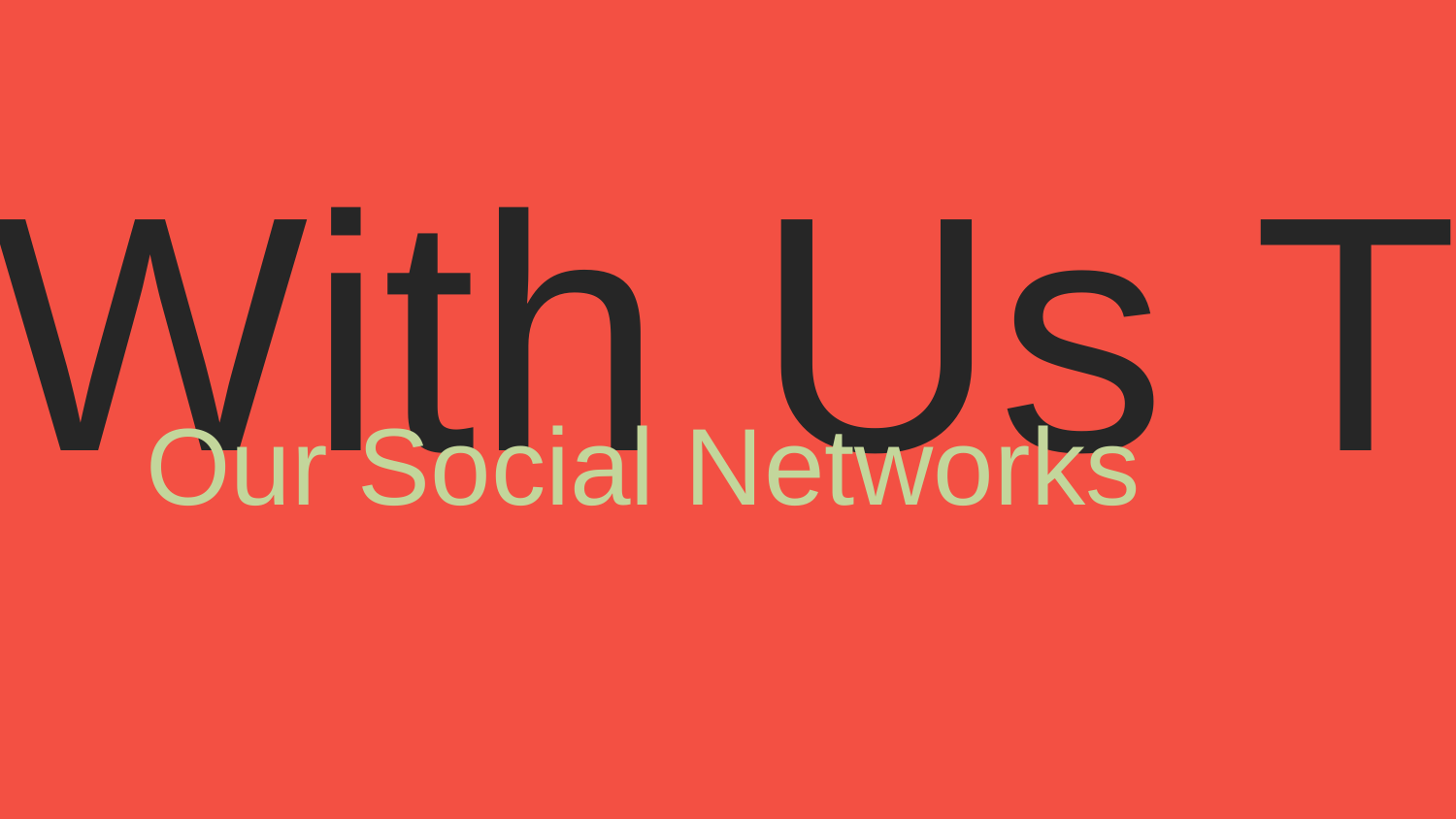

Connect With Us Through
Our Social Networks